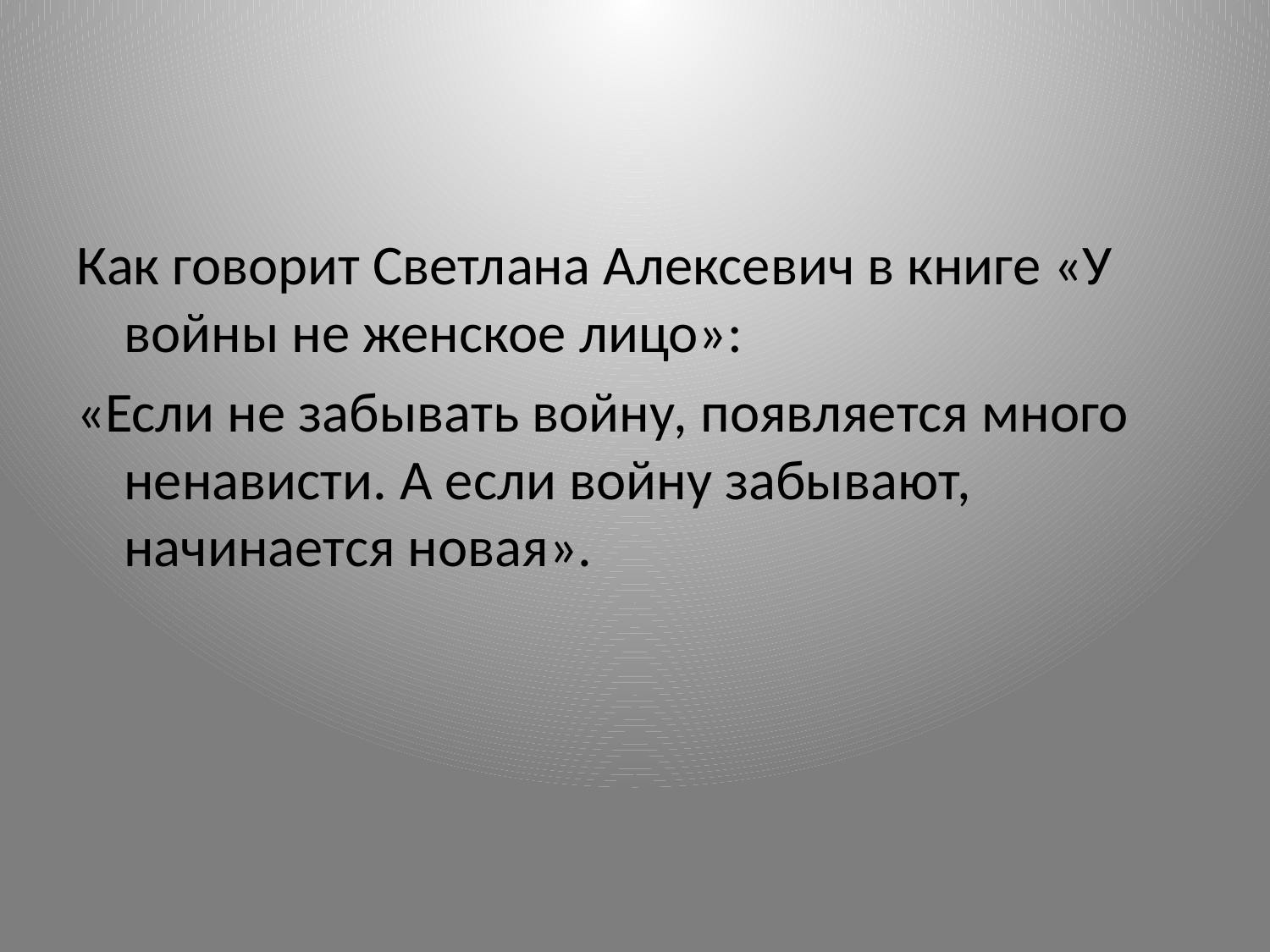

#
Как говорит Светлана Алексевич в книге «У войны не женское лицо»:
«Если не забывать войну, появляется много ненависти. А если войну забывают, начинается новая».